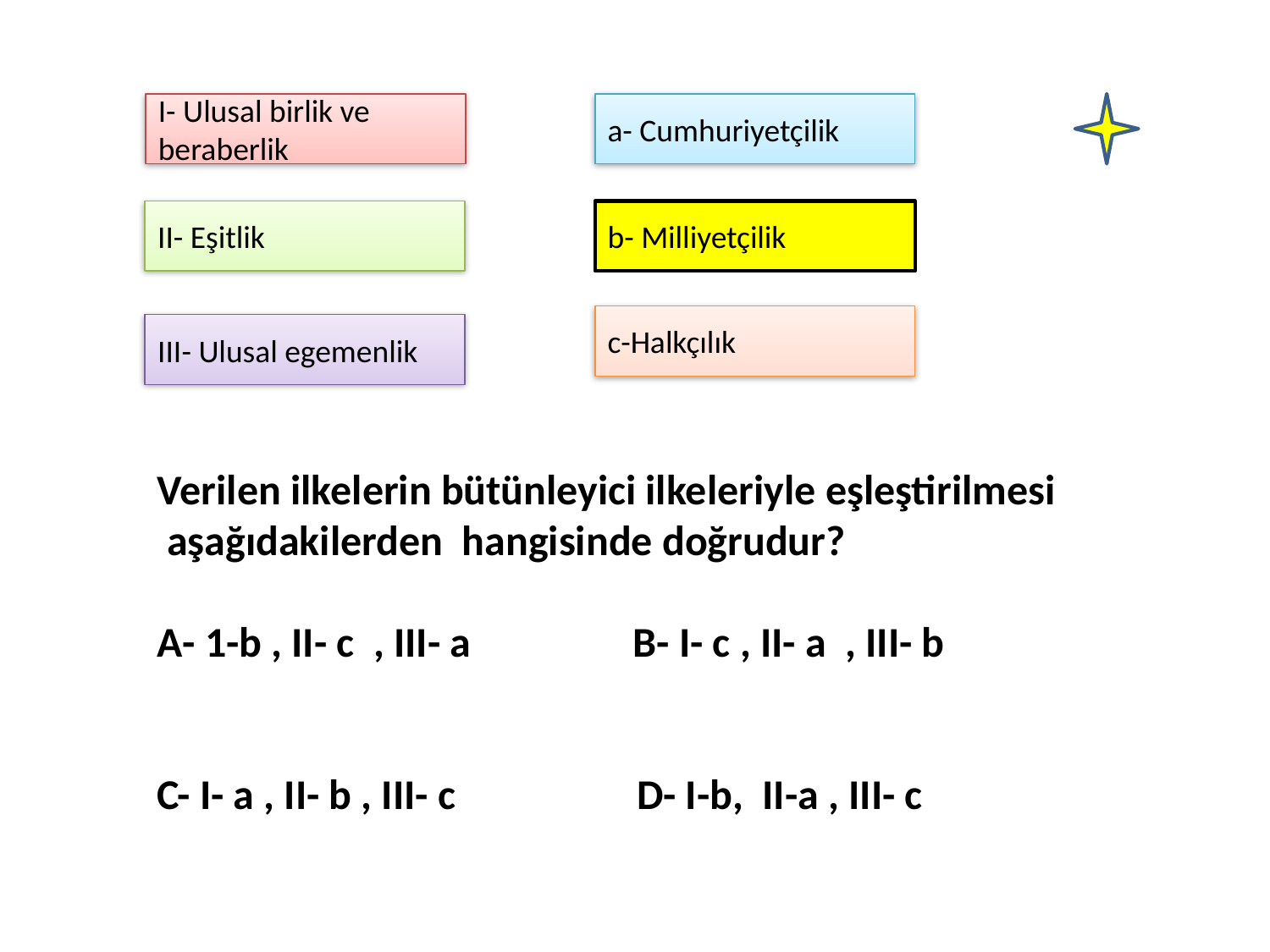

I- Ulusal birlik ve beraberlik
a- Cumhuriyetçilik

II- Eşitlik
b- Milliyetçilik
c-Halkçılık
III- Ulusal egemenlik
Verilen ilkelerin bütünleyici ilkeleriyle eşleştirilmesi  aşağıdakilerden  hangisinde doğrudur?

A- 1-b , II- c  , III- a                 B- I- c , II- a  , III- b

C- I- a , II- b , III- c                   D- I-b,  II-a , III- c